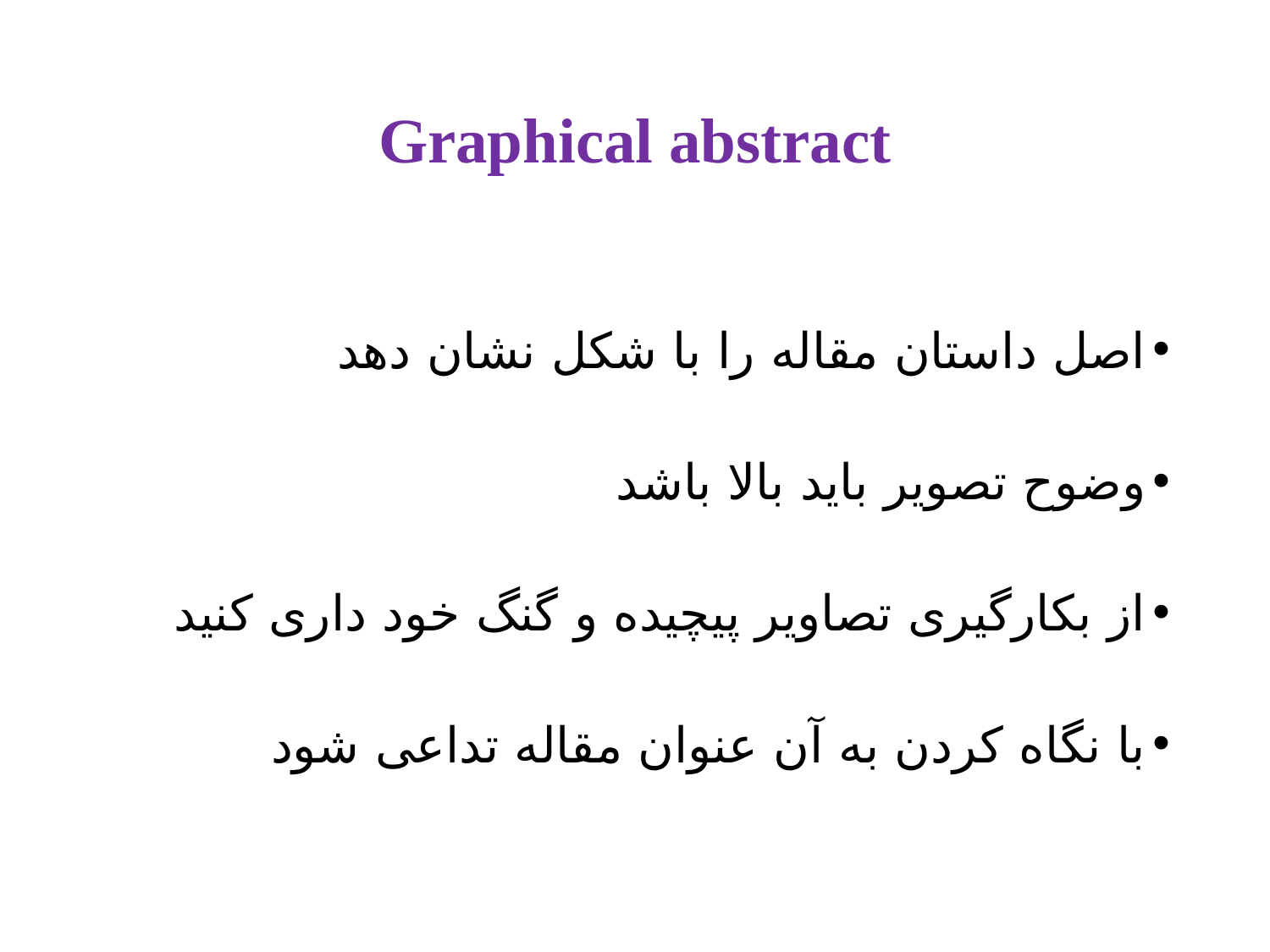

# Graphical abstract
اصل داستان مقاله را با شکل نشان دهد
وضوح تصویر باید بالا باشد
از بکارگیری تصاویر پیچیده و گنگ خود داری کنید
با نگاه کردن به آن عنوان مقاله تداعی شود
15 November 2021
17